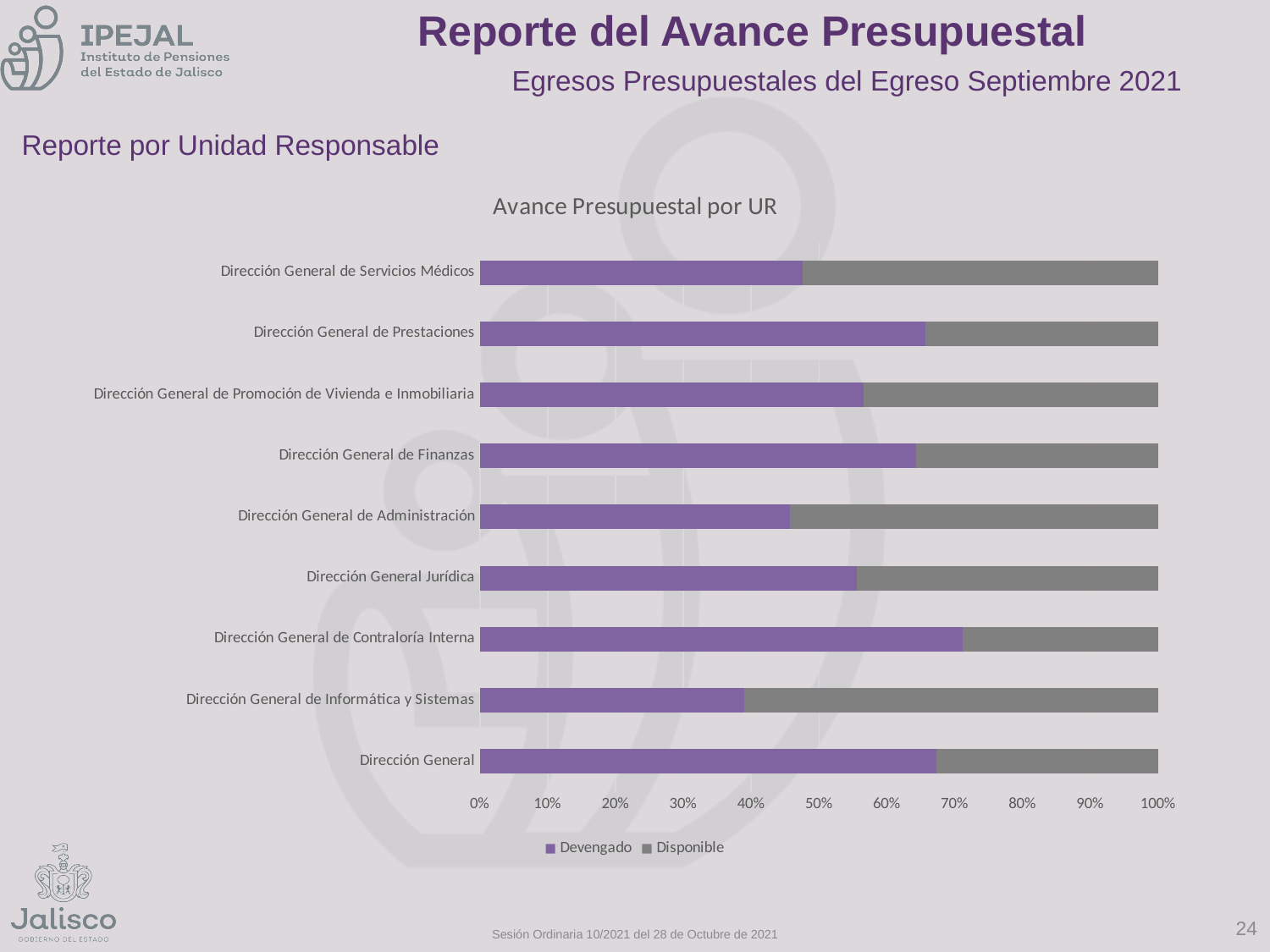

Reporte del Avance Presupuestal
Egresos Presupuestales del Egreso Septiembre 2021
Reporte por Unidad Responsable

### Chart: Avance Presupuestal por UR

| Category | Devengado | Disponible |
|---|---|---|
| Dirección General | 8676095.860000001 | 4216581.14 |
| Dirección General de Informática y Sistemas | 26649000.500000004 | 41730679.5 |
| Dirección General de Contraloría Interna | 7078464.870000001 | 2862261.1300000004 |
| Dirección General Jurídica | 11497052.34 | 9194941.66 |
| Dirección General de Administración | 40209016.63999998 | 47773784.36000002 |
| Dirección General de Finanzas | 20610935.139999997 | 11417573.859999996 |
| Dirección General de Promoción de Vivienda e Inmobiliaria | 31120422.86999999 | 23832128.13000001 |
| Dirección General de Prestaciones | 6040723200.859996 | 3159119540.420002 |
| Dirección General de Servicios Médicos | 536846367.26 | 592159335.74 |
24
Sesión Ordinaria 10/2021 del 28 de Octubre de 2021